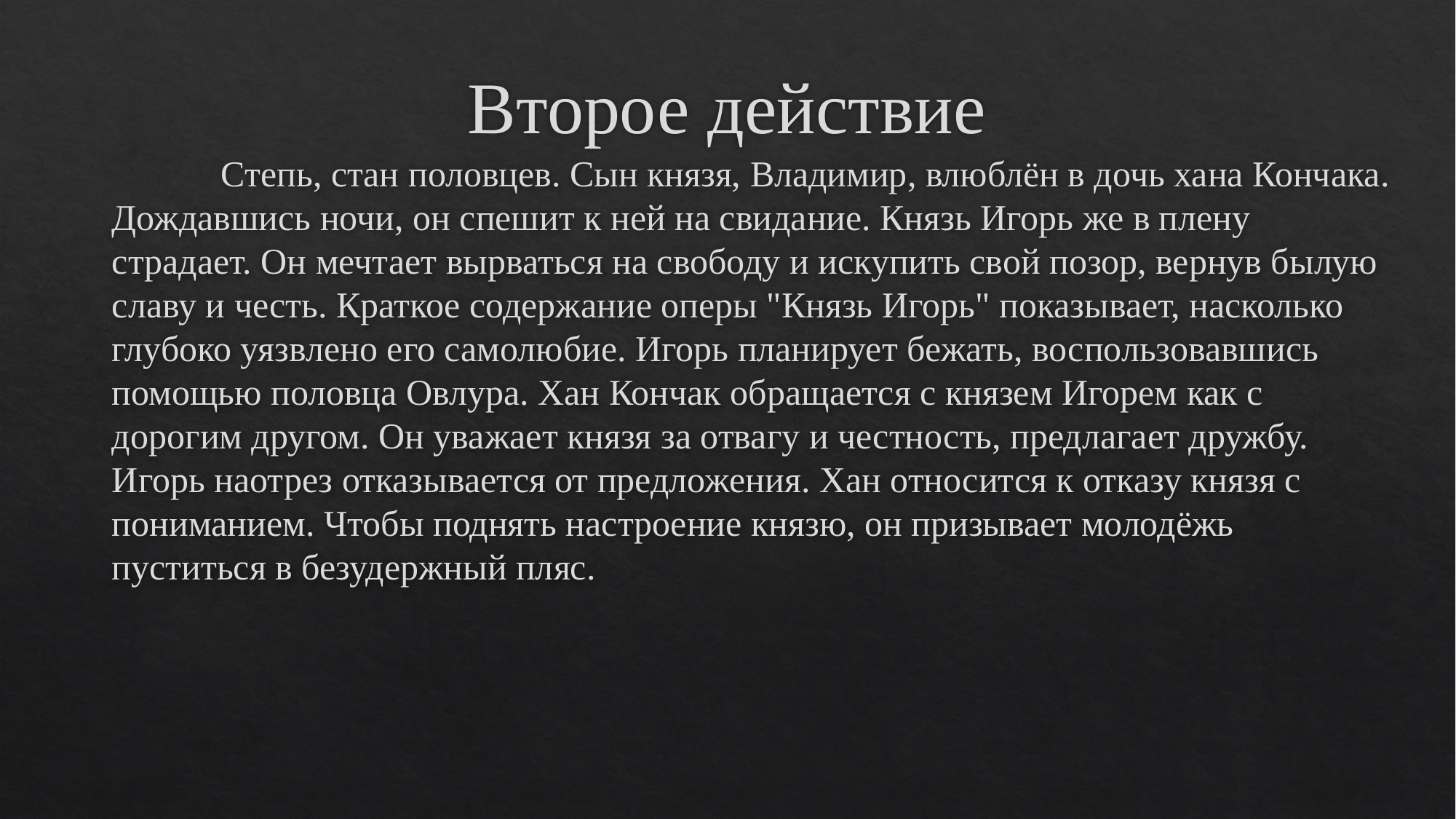

# Второе действие
	Степь, стан половцев. Сын князя, Владимир, влюблён в дочь хана Кончака. Дождавшись ночи, он спешит к ней на свидание. Князь Игорь же в плену страдает. Он мечтает вырваться на свободу и искупить свой позор, вернув былую славу и честь. Краткое содержание оперы "Князь Игорь" показывает, насколько глубоко уязвлено его самолюбие. Игорь планирует бежать, воспользовавшись помощью половца Овлура. Хан Кончак обращается с князем Игорем как с дорогим другом. Он уважает князя за отвагу и честность, предлагает дружбу. Игорь наотрез отказывается от предложения. Хан относится к отказу князя с пониманием. Чтобы поднять настроение князю, он призывает молодёжь пуститься в безудержный пляс.